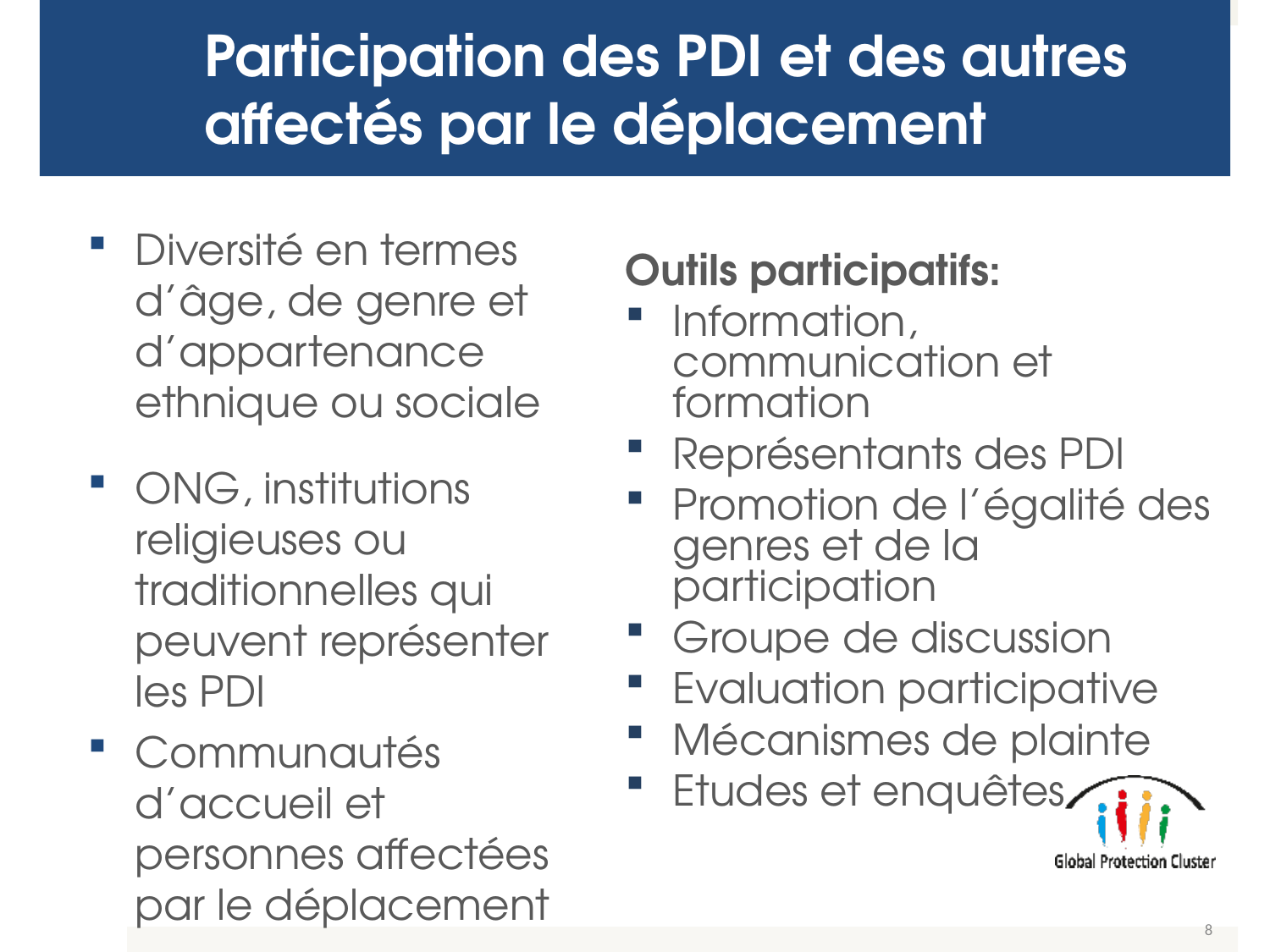

# Participation des PDI et des autres affectés par le déplacement
Diversité en termes d’âge, de genre et d’appartenance ethnique ou sociale
ONG, institutions religieuses ou traditionnelles qui peuvent représenter les PDI
Communautés d’accueil et personnes affectées par le déplacement
Outils participatifs:
Information, communication et formation
Représentants des PDI
Promotion de l’égalité des genres et de la participation
Groupe de discussion
Evaluation participative
Mécanismes de plainte
Etudes et enquêtes